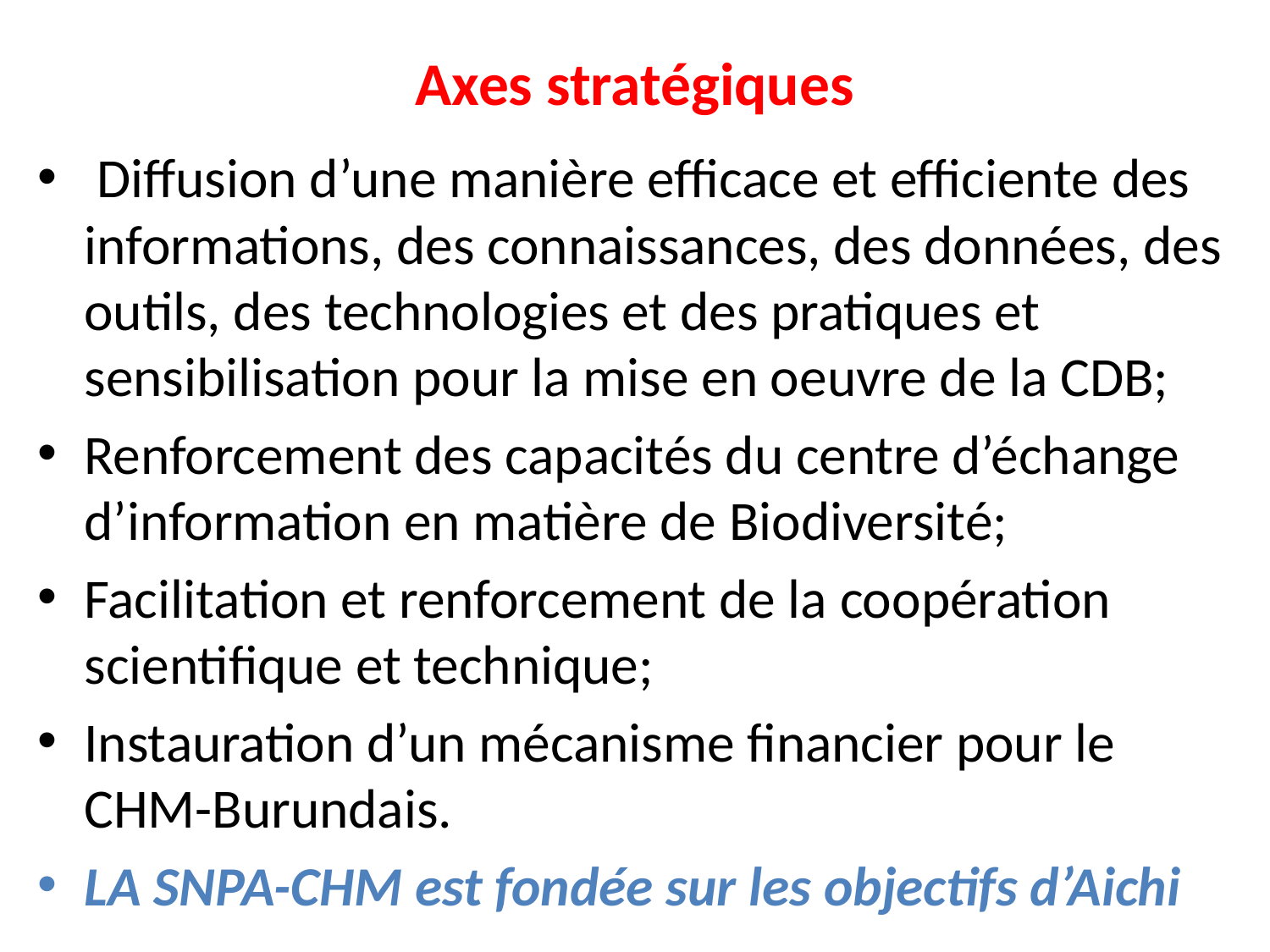

# Axes stratégiques
 Diffusion d’une manière efficace et efficiente des informations, des connaissances, des données, des outils, des technologies et des pratiques et sensibilisation pour la mise en oeuvre de la CDB;
Renforcement des capacités du centre d’échange d’information en matière de Biodiversité;
Facilitation et renforcement de la coopération scientifique et technique;
Instauration d’un mécanisme financier pour le CHM-Burundais.
LA SNPA-CHM est fondée sur les objectifs d’Aichi